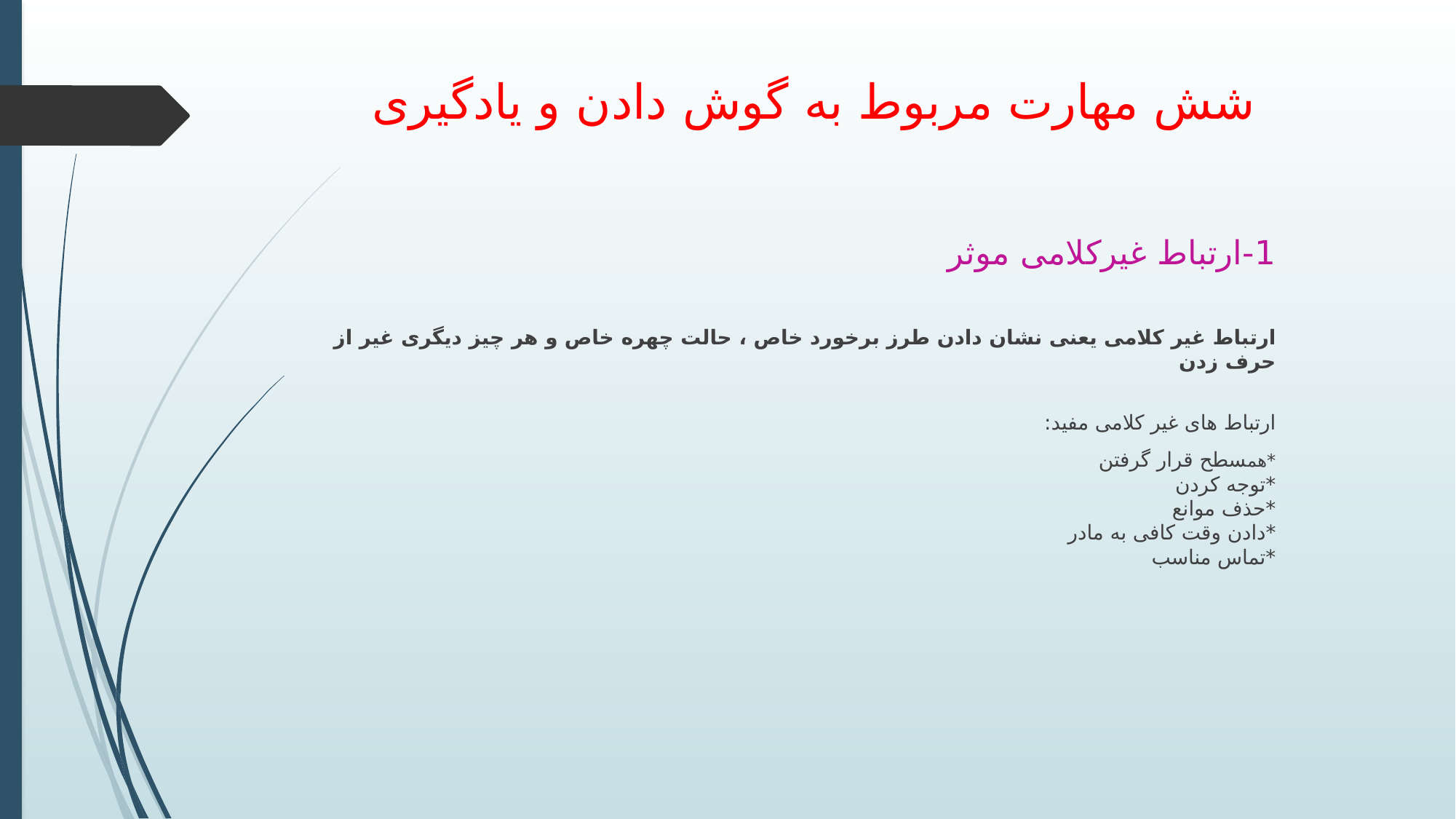

# شش مهارت مربوط به گوش دادن و یادگیری
1-ارتباط غیرکلامی موثر

ارتباط غیر کلامی یعنی نشان دادن طرز برخورد خاص ، حالت چهره خاص و هر چیز دیگری غیر از حرف زدن
ارتباط های غیر کلامی مفید:
*همسطح قرار گرفتن
*توجه کردن
*حذف موانع
*دادن وقت کافی به مادر
*تماس مناسب